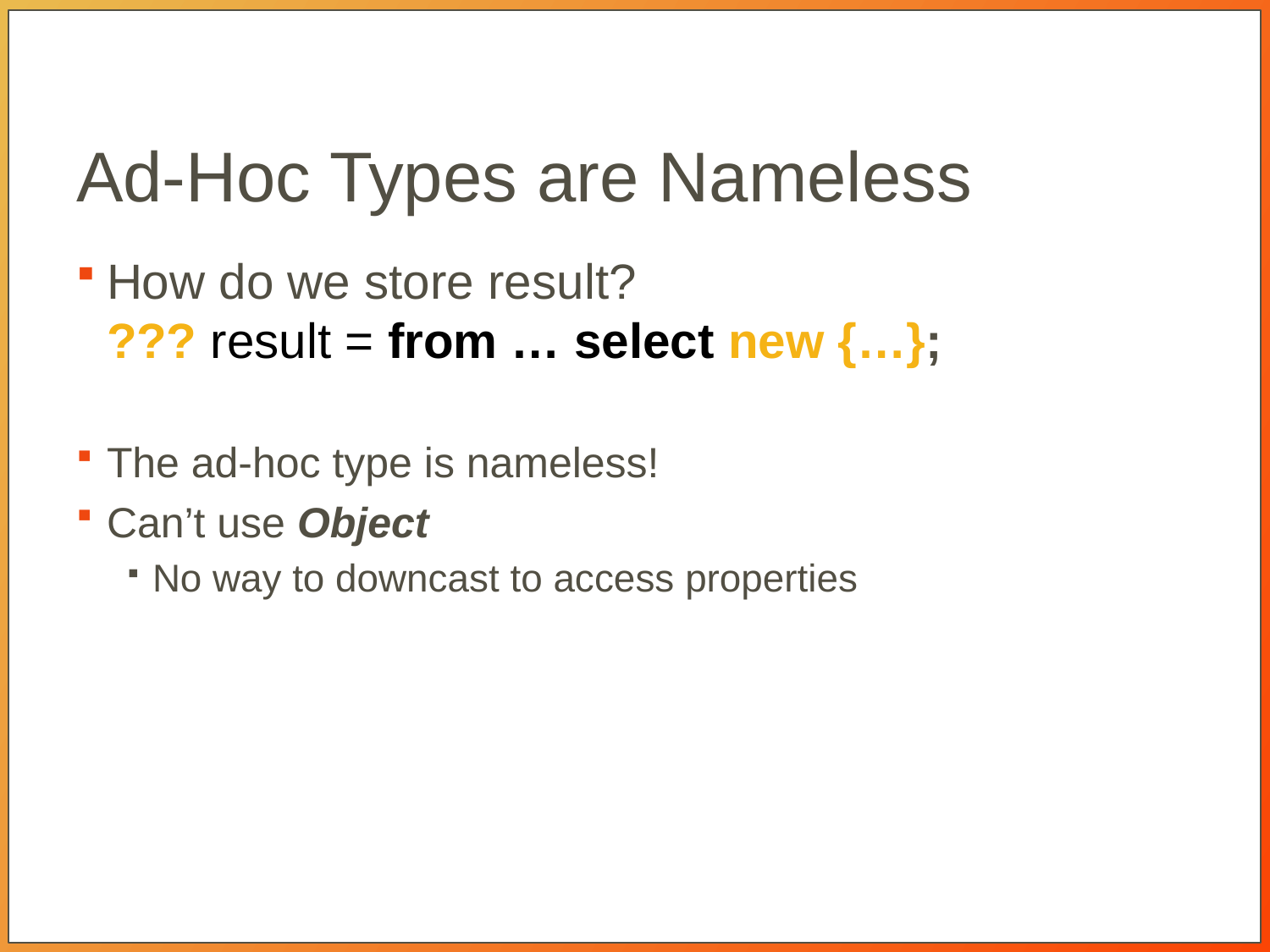

# Ad-Hoc Types are Nameless
How do we store result?
??? result = from … select new {…};

The ad-hoc type is nameless!
Can’t use Object
No way to downcast to access properties